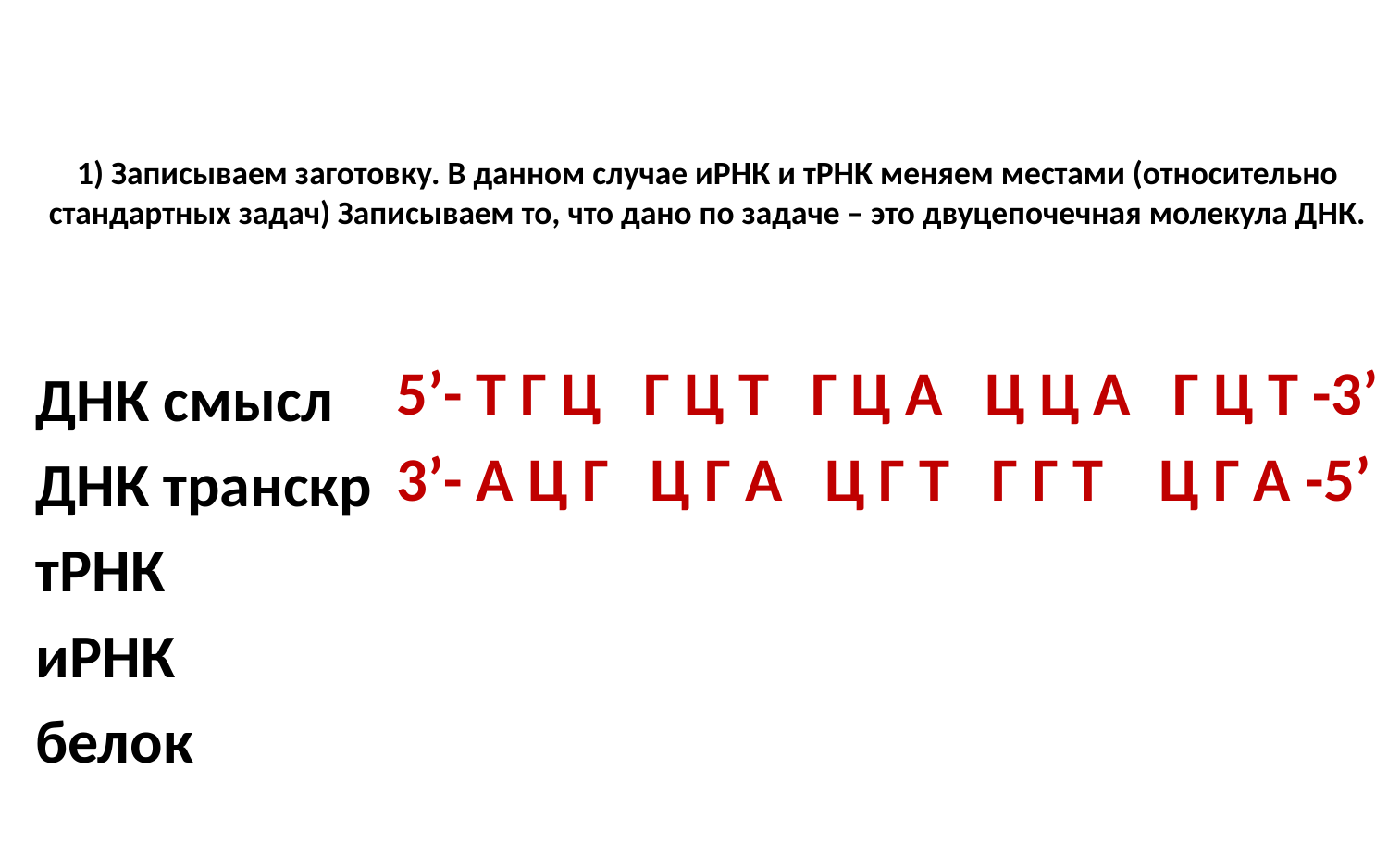

# 1) Записываем заготовку. В данном случае иРНК и тРНК меняем местами (относительно стандартных задач) Записываем то, что дано по задаче – это двуцепочечная молекула ДНК.
5’- Т Г Ц   Г Ц Т   Г Ц А   Ц Ц А   Г Ц Т -3’
3’- А Ц Г   Ц Г А   Ц Г Т   Г Г Т    Ц Г А -5’

ДНК смысл
ДНК транскр
тРНК
иРНК
белок